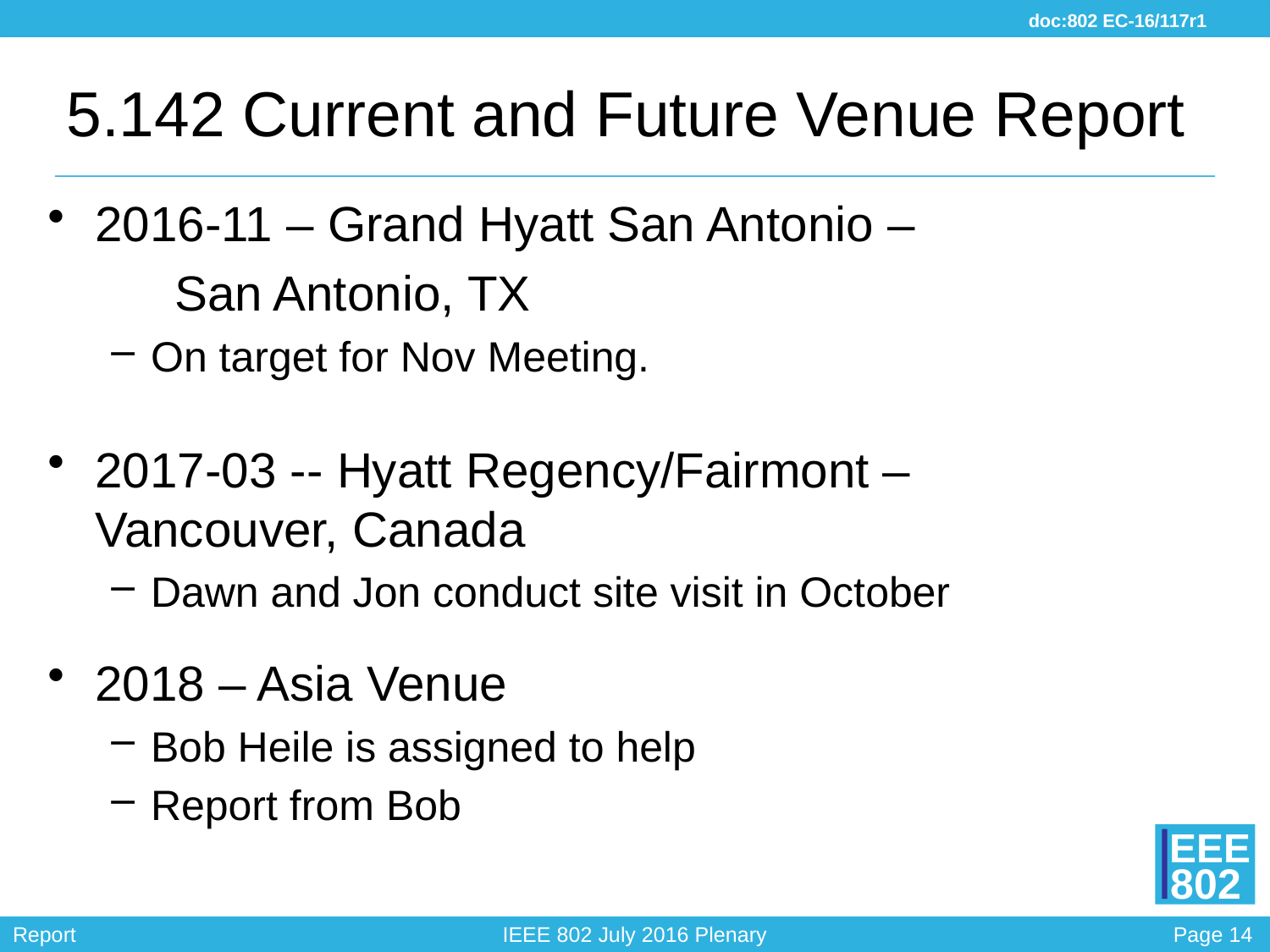

# 5.142 Current and Future Venue Report
2016-11 – Grand Hyatt San Antonio –
	San Antonio, TX
On target for Nov Meeting.

2017-03 -- Hyatt Regency/Fairmont – 	Vancouver, Canada
Dawn and Jon conduct site visit in October

2018 – Asia Venue
Bob Heile is assigned to help
Report from Bob